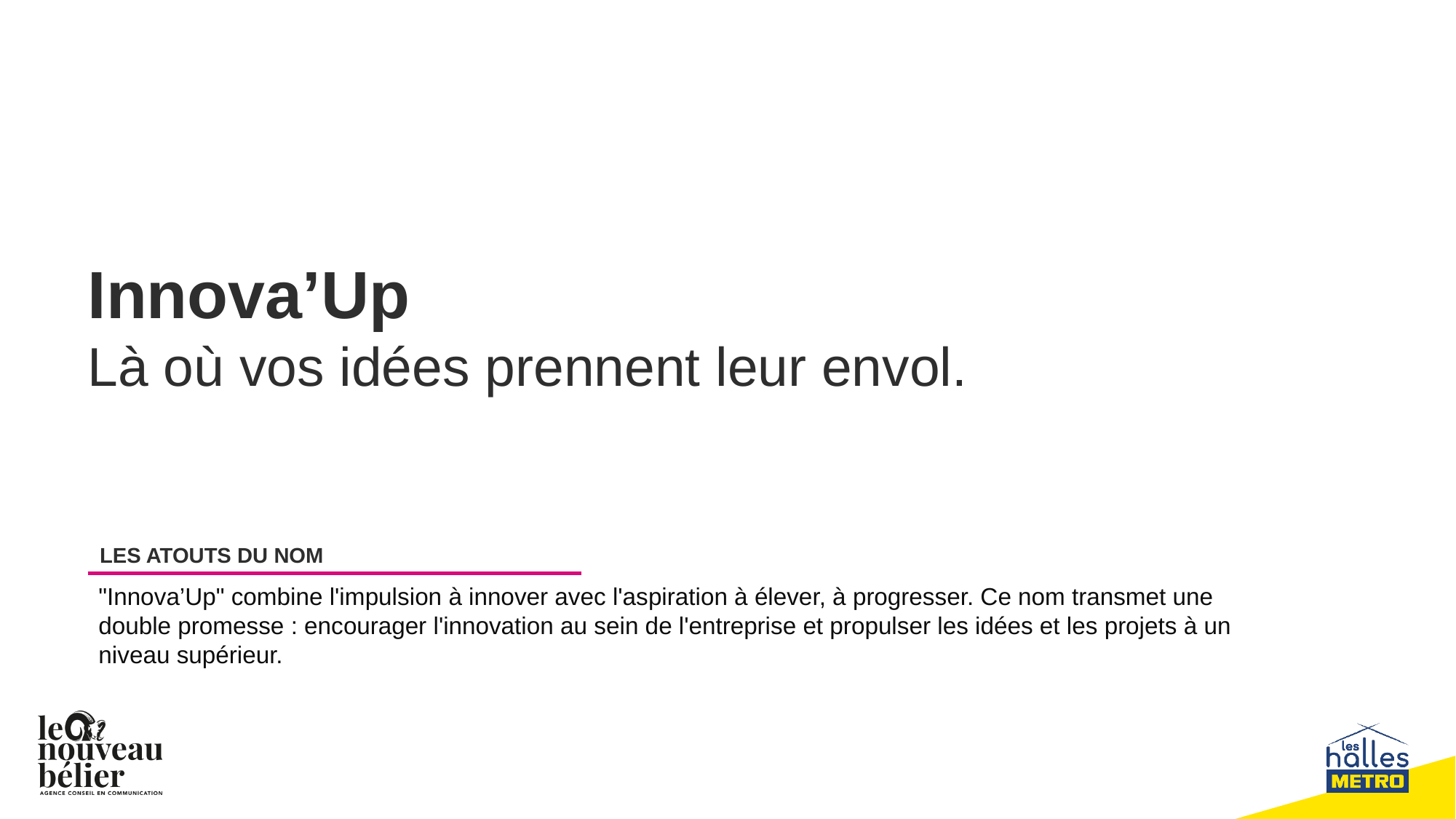

Innova’Up
Là où vos idées prennent leur envol.

"Innova’Up" combine l'impulsion à innover avec l'aspiration à élever, à progresser. Ce nom transmet une double promesse : encourager l'innovation au sein de l'entreprise et propulser les idées et les projets à un niveau supérieur.
LES ATOUTS DU NOM